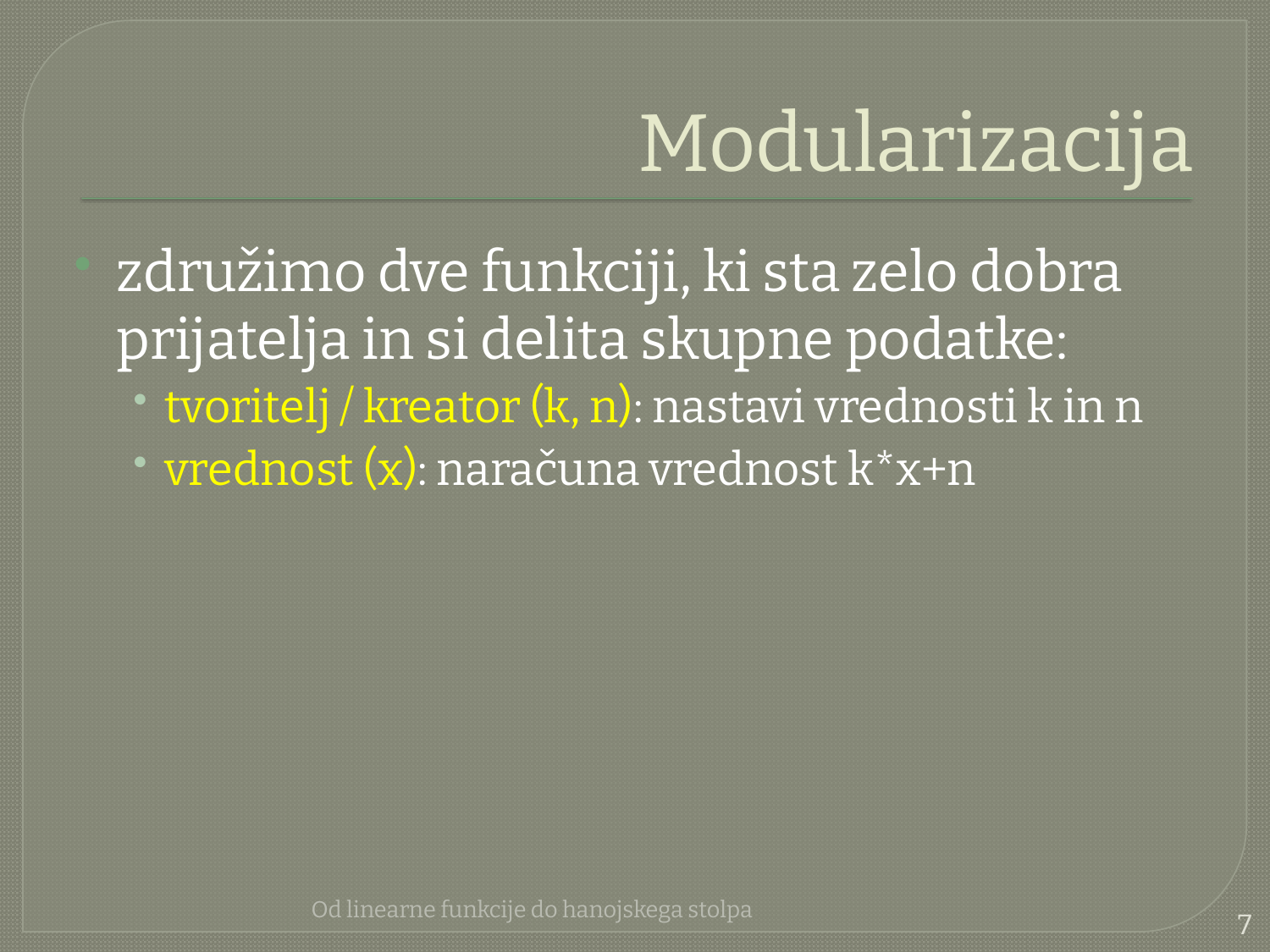

# Modularizacija
združimo dve funkciji, ki sta zelo dobra prijatelja in si delita skupne podatke:
tvoritelj / kreator (k, n): nastavi vrednosti k in n
vrednost (x): naračuna vrednost k*x+n
Od linearne funkcije do hanojskega stolpa
7